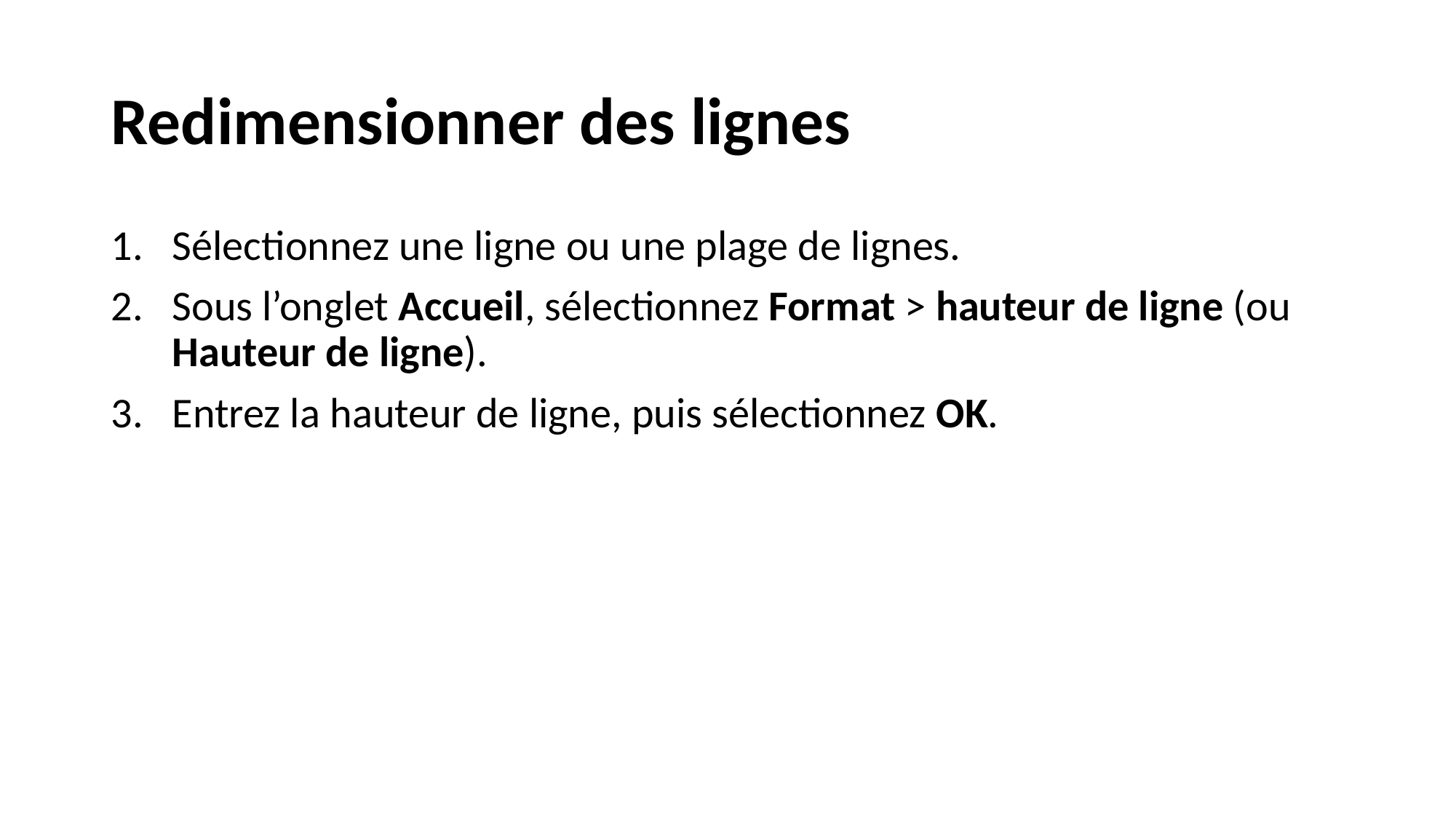

# Redimensionner des lignes
Sélectionnez une ligne ou une plage de lignes.
Sous l’onglet Accueil, sélectionnez Format > hauteur de ligne (ou Hauteur de ligne).
Entrez la hauteur de ligne, puis sélectionnez OK.